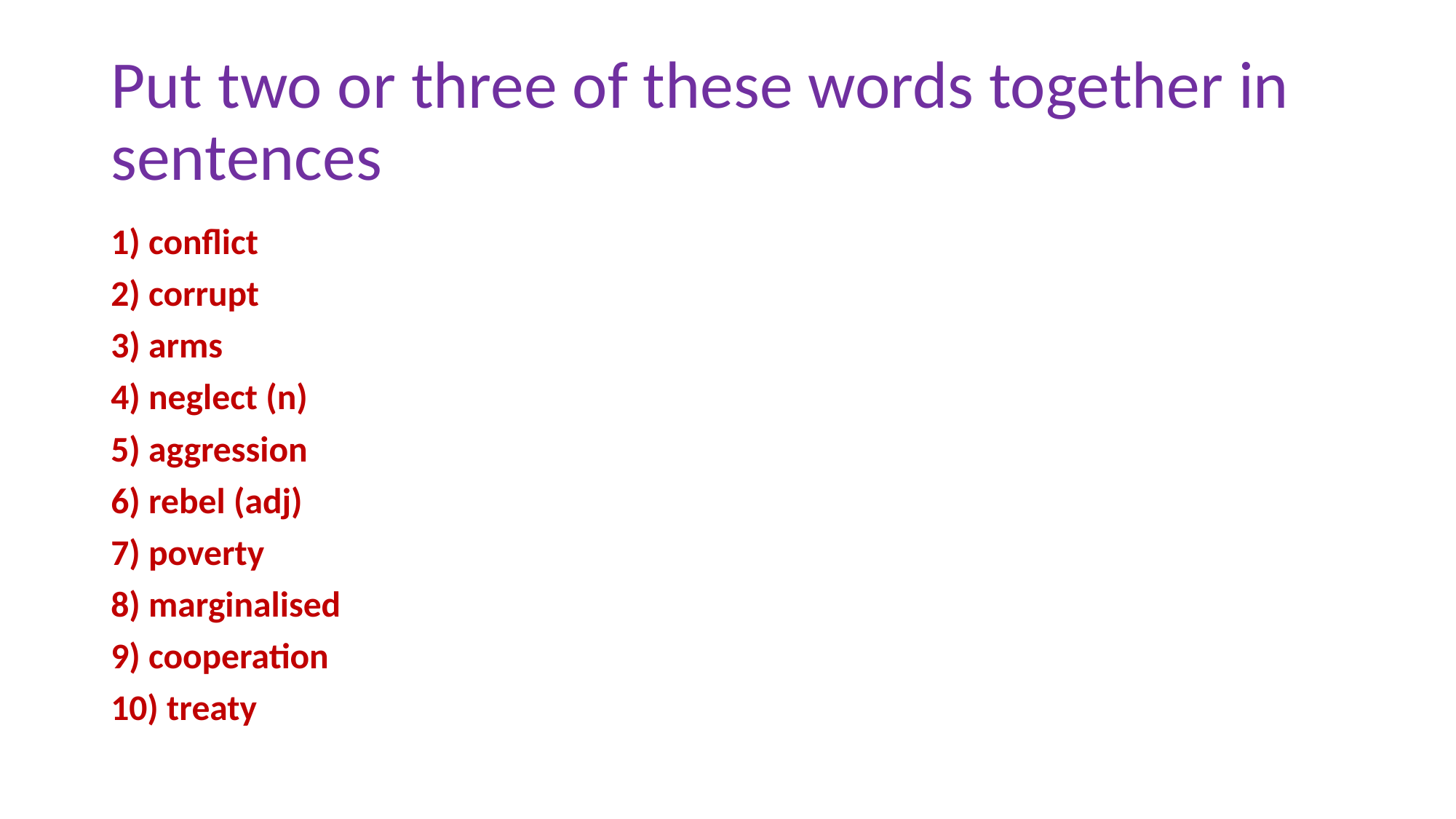

# Put two or three of these words together in sentences
1) conflict
2) corrupt
3) arms
4) neglect (n)
5) aggression
6) rebel (adj)
7) poverty
8) marginalised
9) cooperation
10) treaty